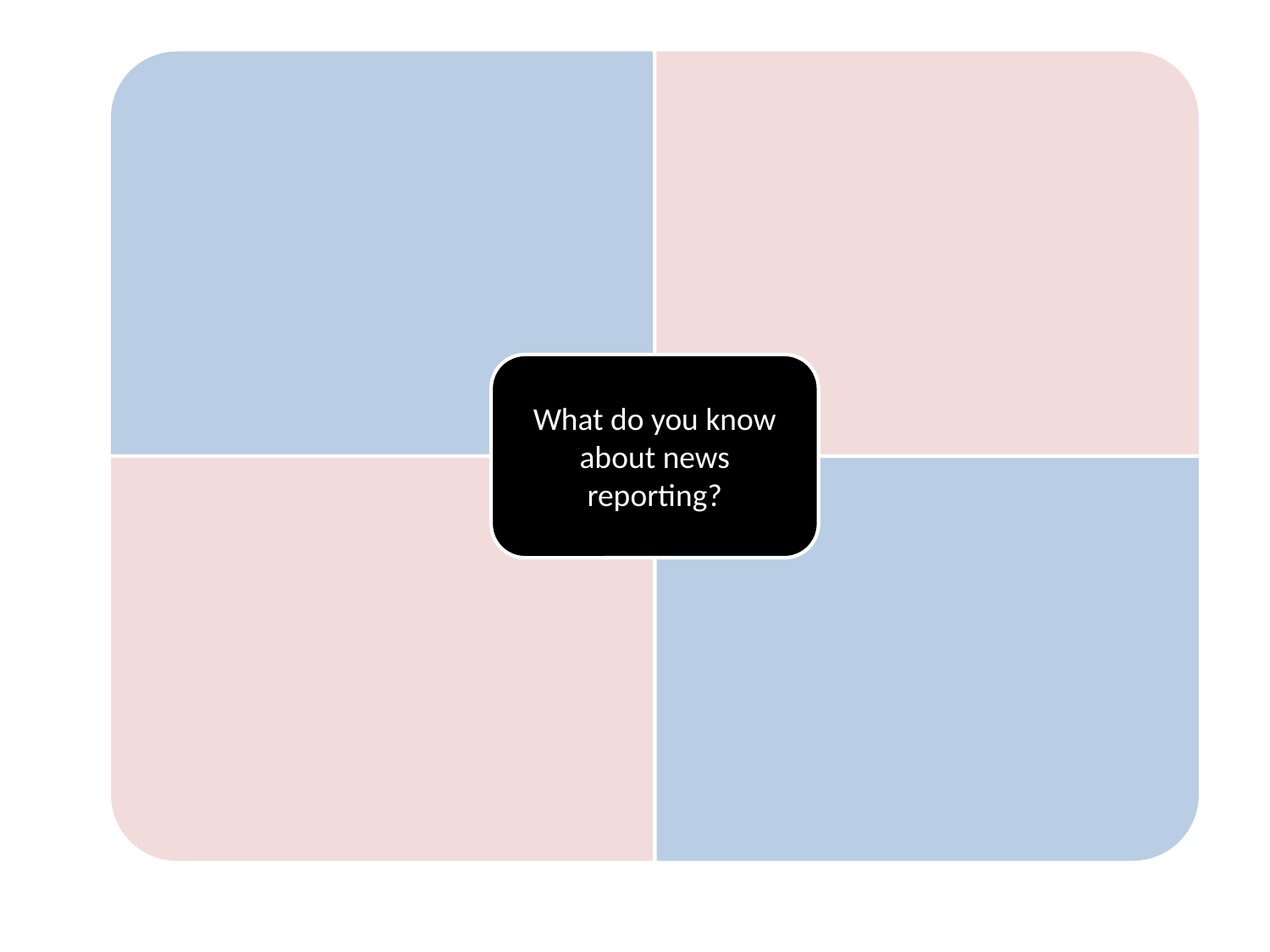

What do you know about news reporting?